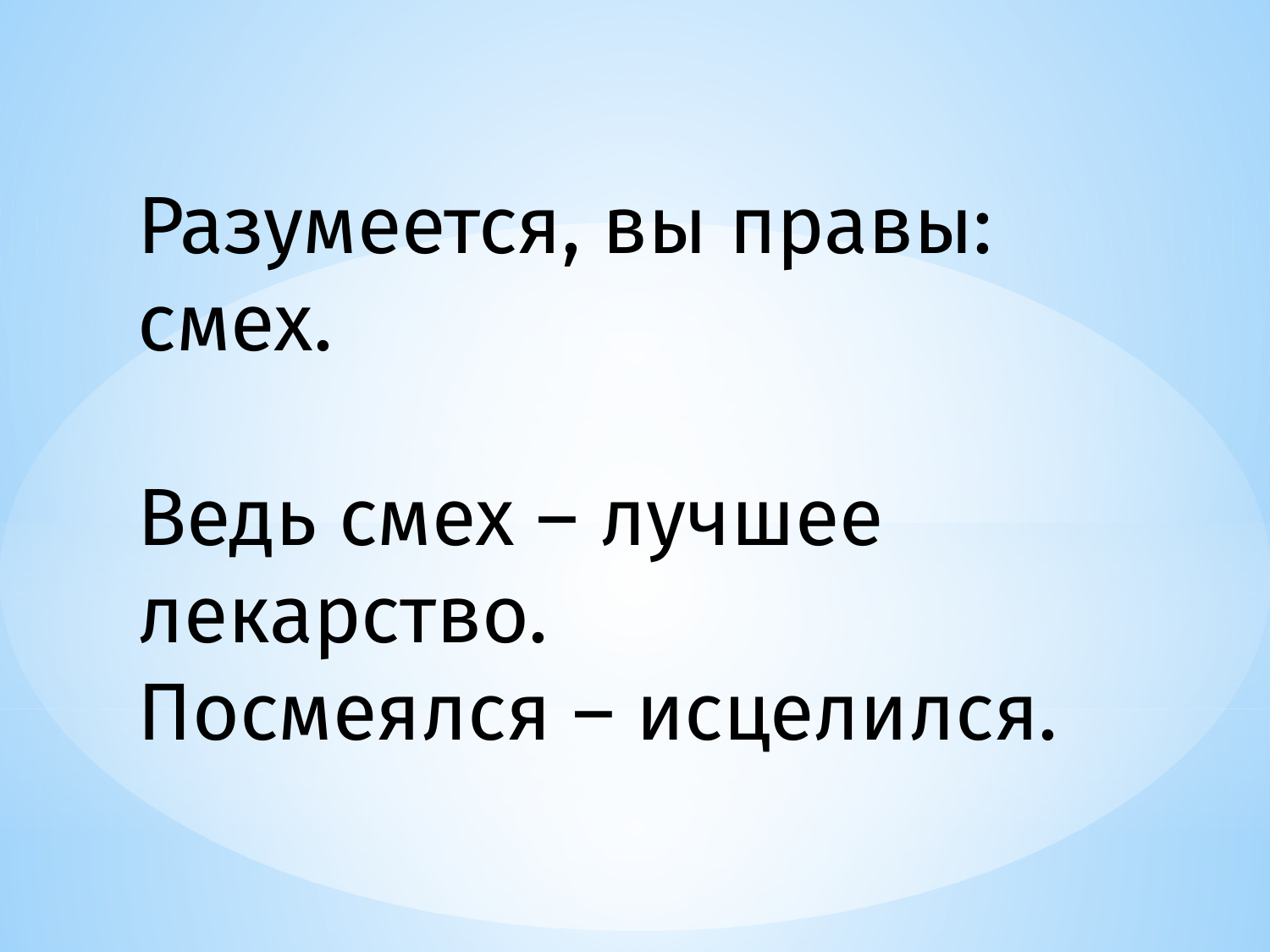

# Разумеется, вы правы: смех. Ведь смех – лучшее лекарство. Посмеялся – исцелился.